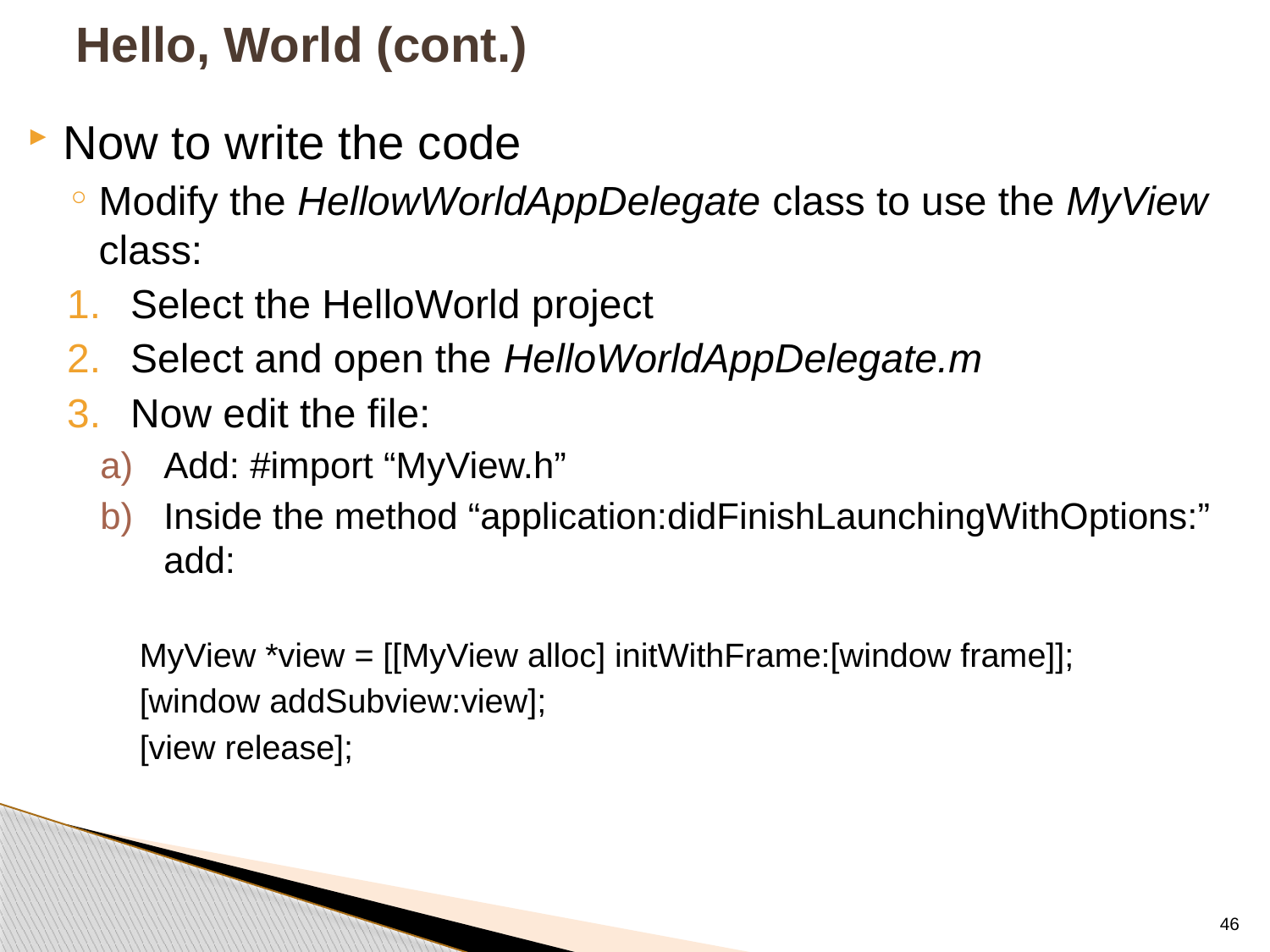

Hello, World (cont.)
Now to write the code
Modify the HellowWorldAppDelegate class to use the MyView class:
Select the HelloWorld project
Select and open the HelloWorldAppDelegate.m
Now edit the file:
Add: #import “MyView.h”
Inside the method “application:didFinishLaunchingWithOptions:” add:

MyView *view = [[MyView alloc] initWithFrame:[window frame]];
[window addSubview:view];
[view release];
46